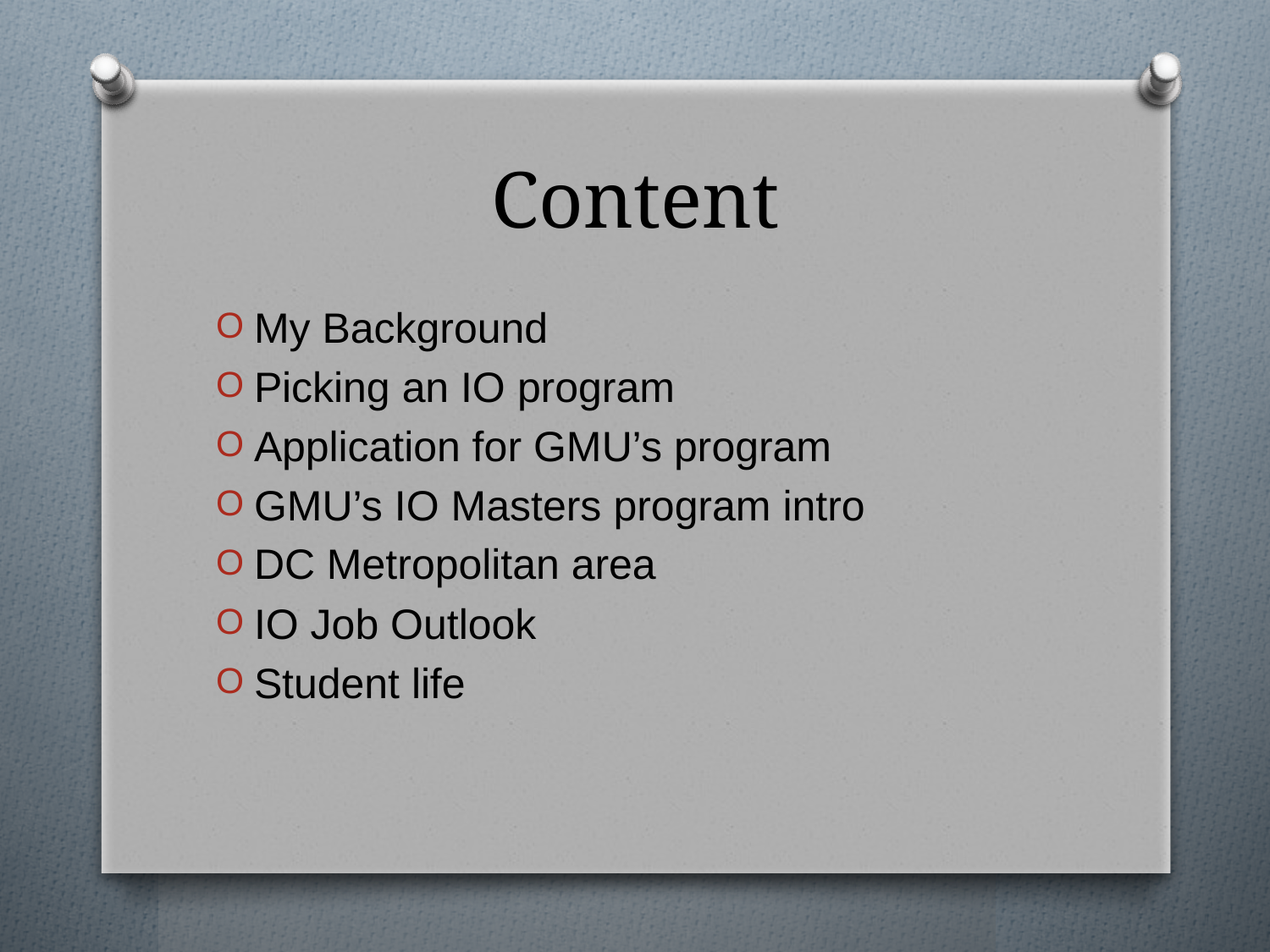

# Content
My Background
Picking an IO program
Application for GMU’s program
GMU’s IO Masters program intro
DC Metropolitan area
IO Job Outlook
Student life